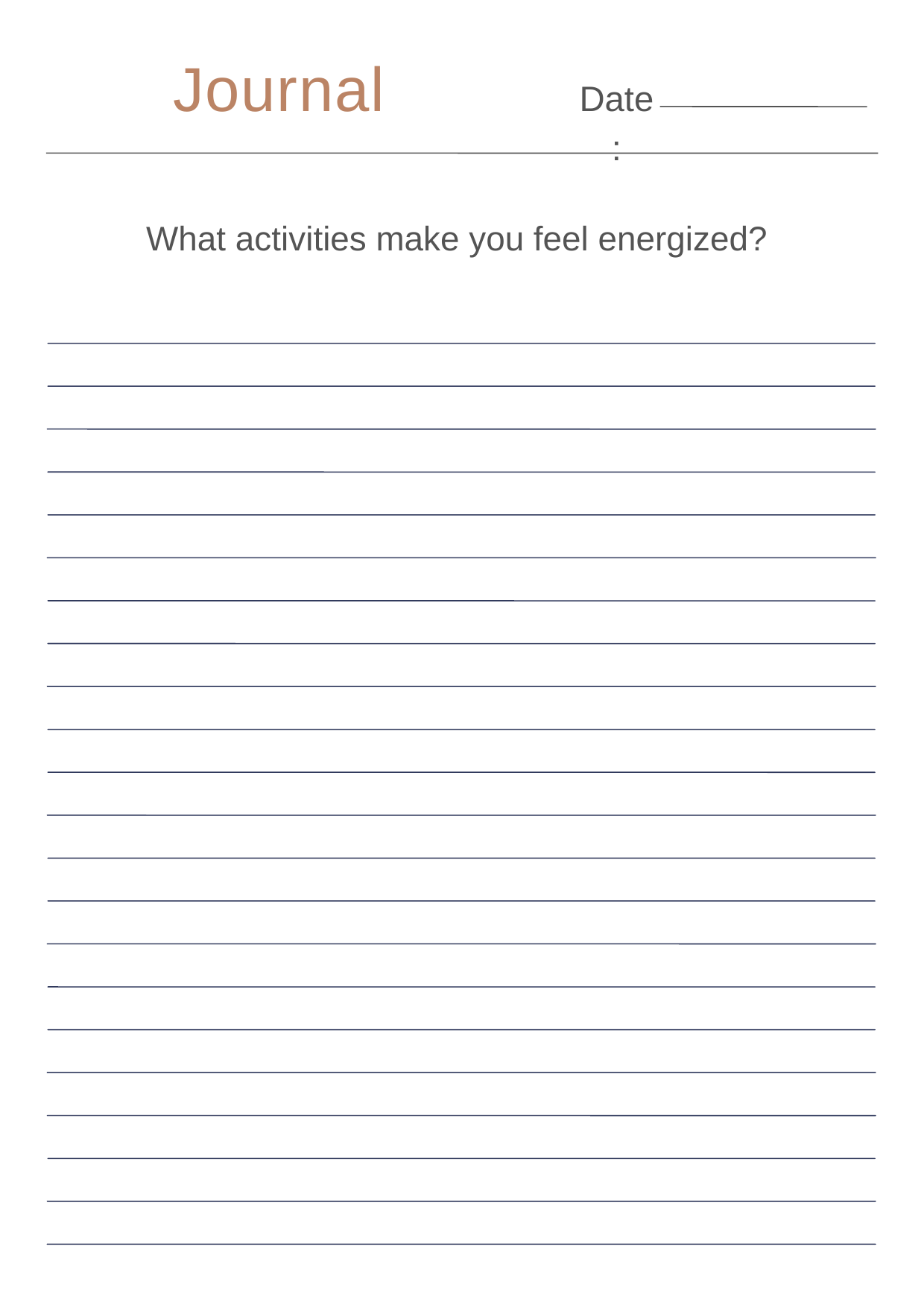

Journal
Date:

What activities make you feel energized?